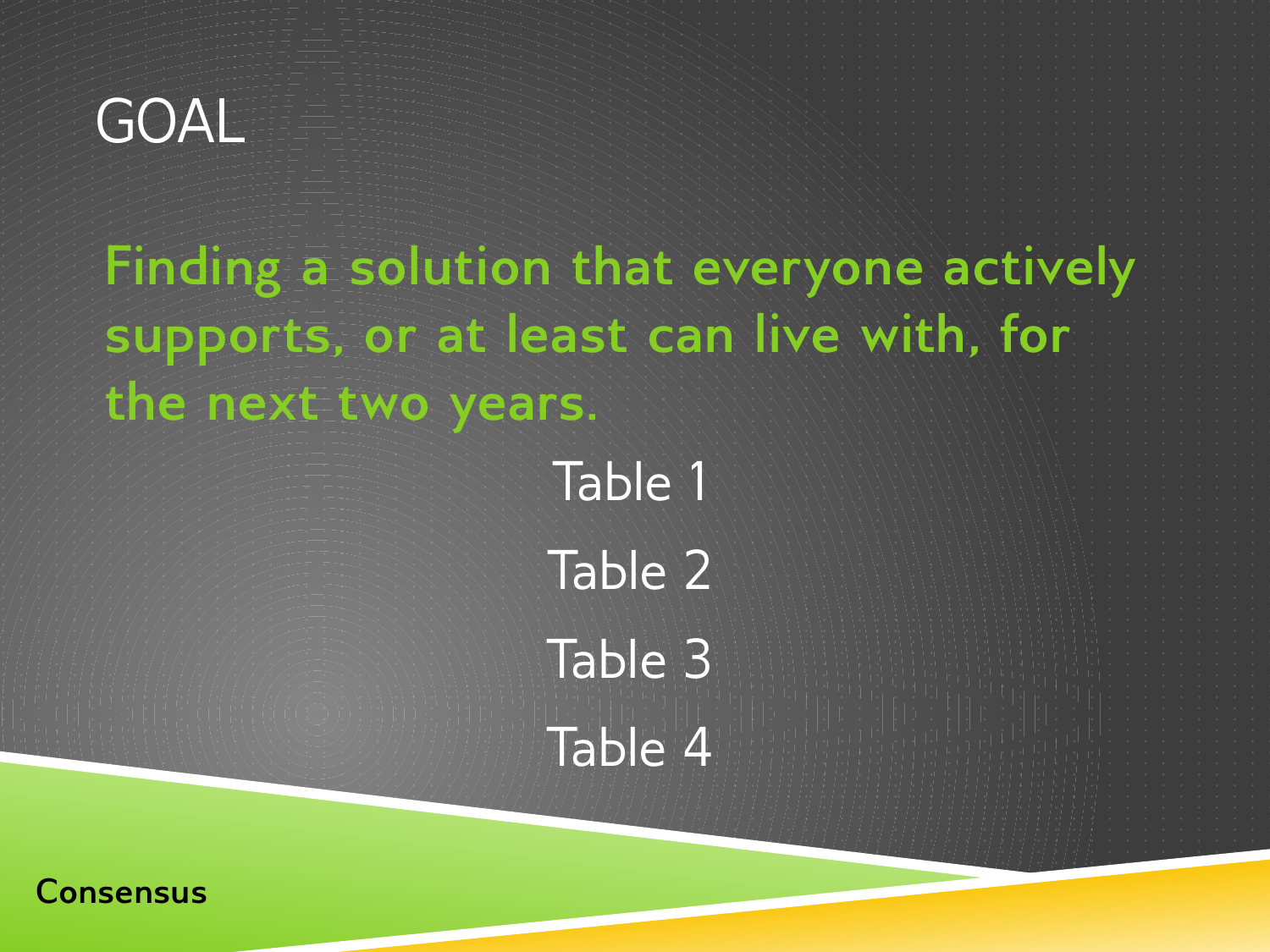

# Goal
Finding a solution that everyone actively supports, or at least can live with, for the next two years.

Table 1

Table 2

Table 3

Table 4
Consensus